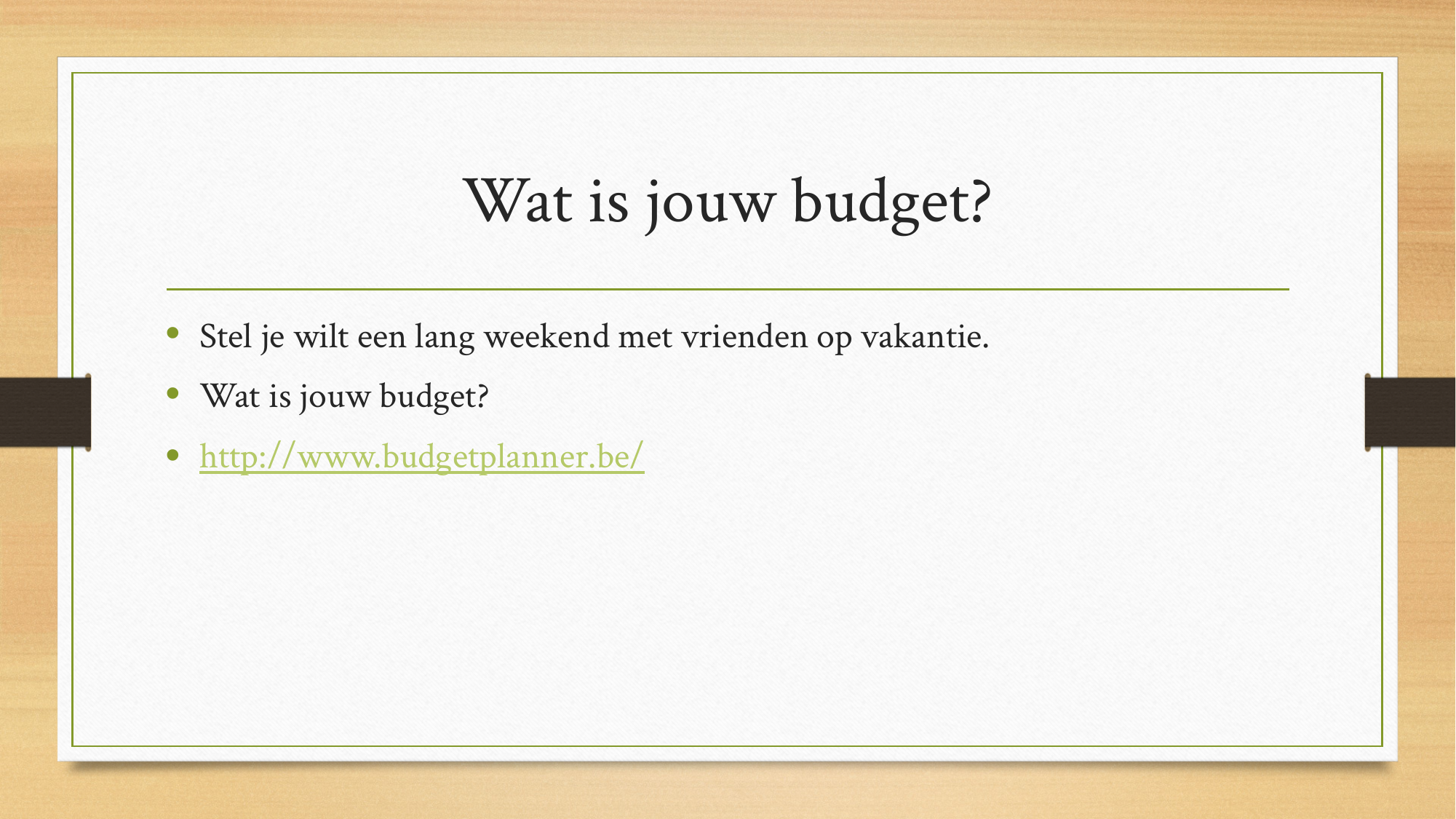

# Wat is jouw budget?
Stel je wilt een lang weekend met vrienden op vakantie.
Wat is jouw budget?
http://www.budgetplanner.be/